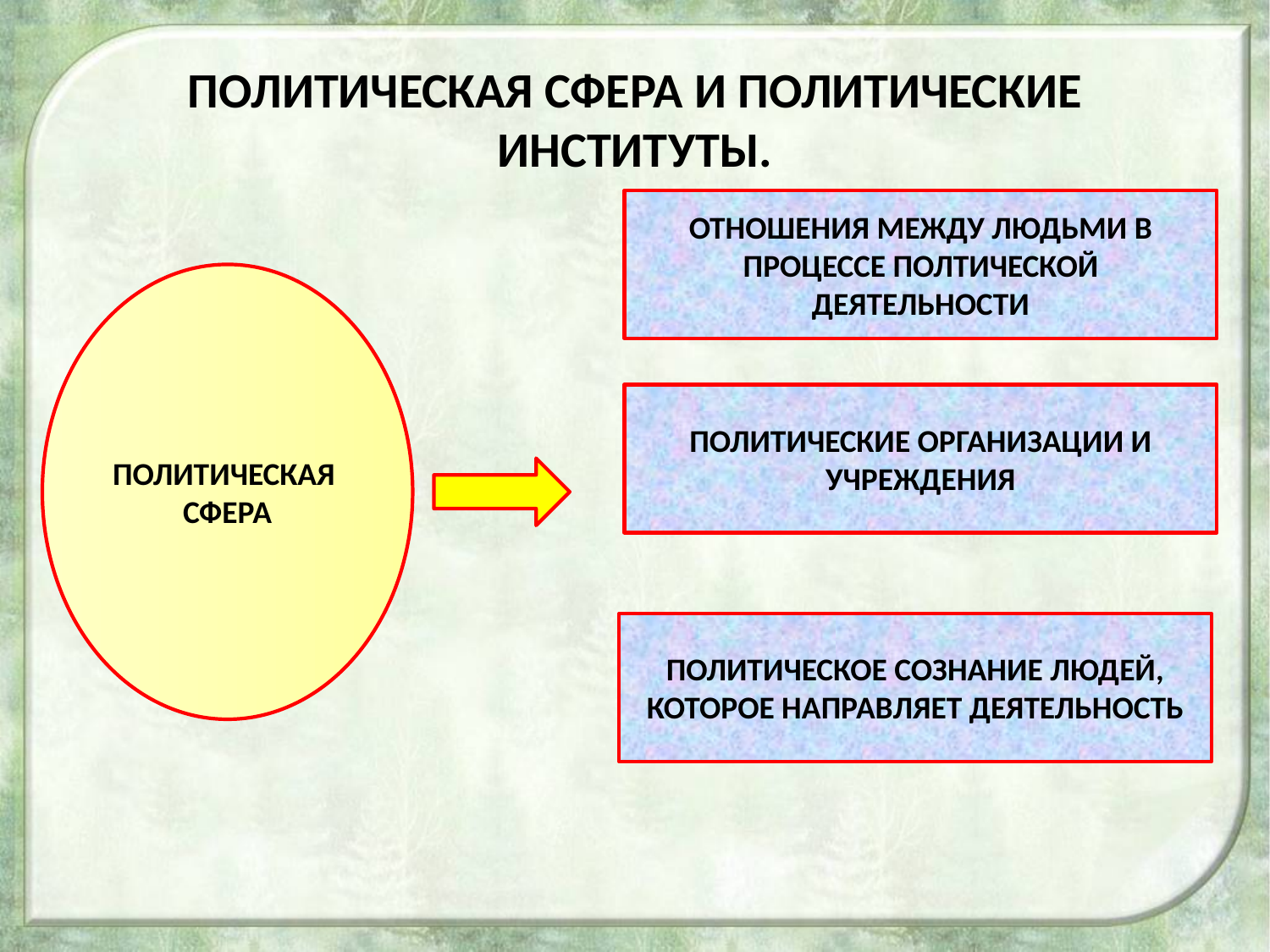

# ПОЛИТИЧЕСКАЯ СФЕРА И ПОЛИТИЧЕСКИЕ ИНСТИТУТЫ.
ОТНОШЕНИЯ МЕЖДУ ЛЮДЬМИ В ПРОЦЕССЕ ПОЛТИЧЕСКОЙ ДЕЯТЕЛЬНОСТИ
ПОЛИТИЧЕСКАЯ  СФЕРА
ПОЛИТИЧЕСКИЕ ОРГАНИЗАЦИИ И УЧРЕЖДЕНИЯ

ПОЛИТИЧЕСКОЕ СОЗНАНИЕ ЛЮДЕЙ, КОТОРОЕ НАПРАВЛЯЕТ ДЕЯТЕЛЬНОСТЬ